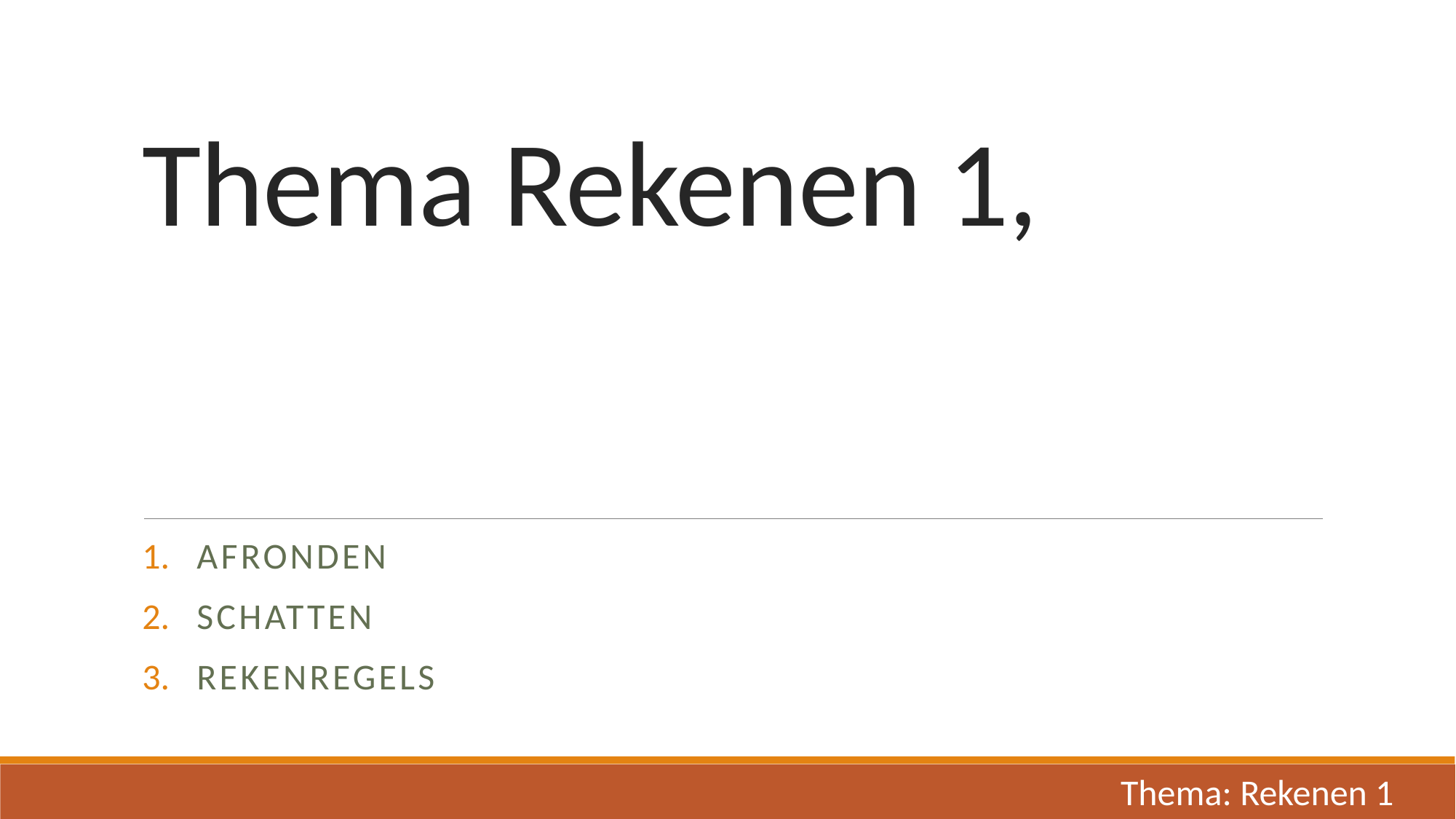

# Thema Rekenen 1,
Afronden
Schatten
Rekenregels
Thema: Rekenen 1